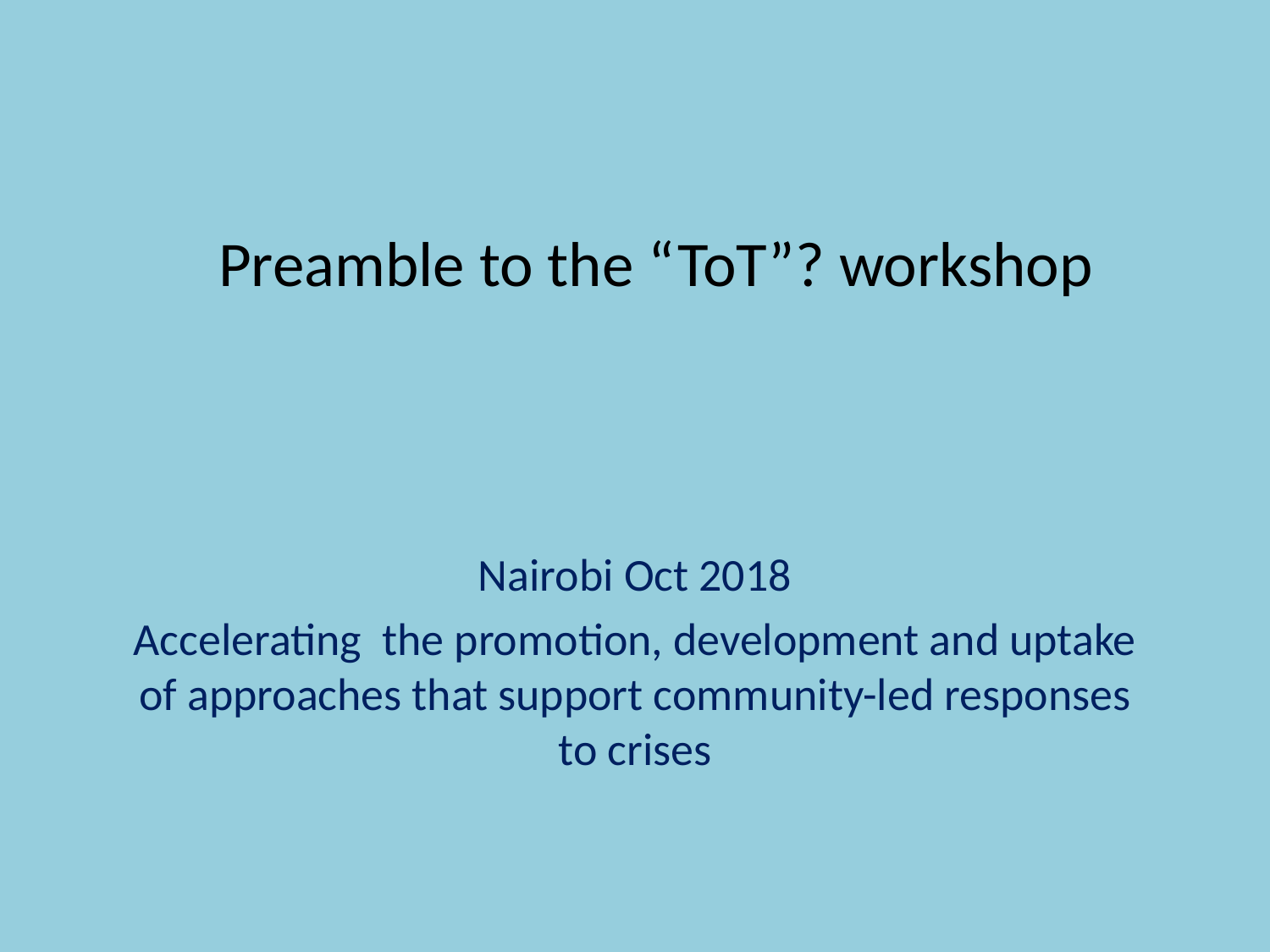

# Preamble to the “ToT”? workshop
Nairobi Oct 2018
Accelerating  the promotion, development and uptake of approaches that support community-led responses to crises